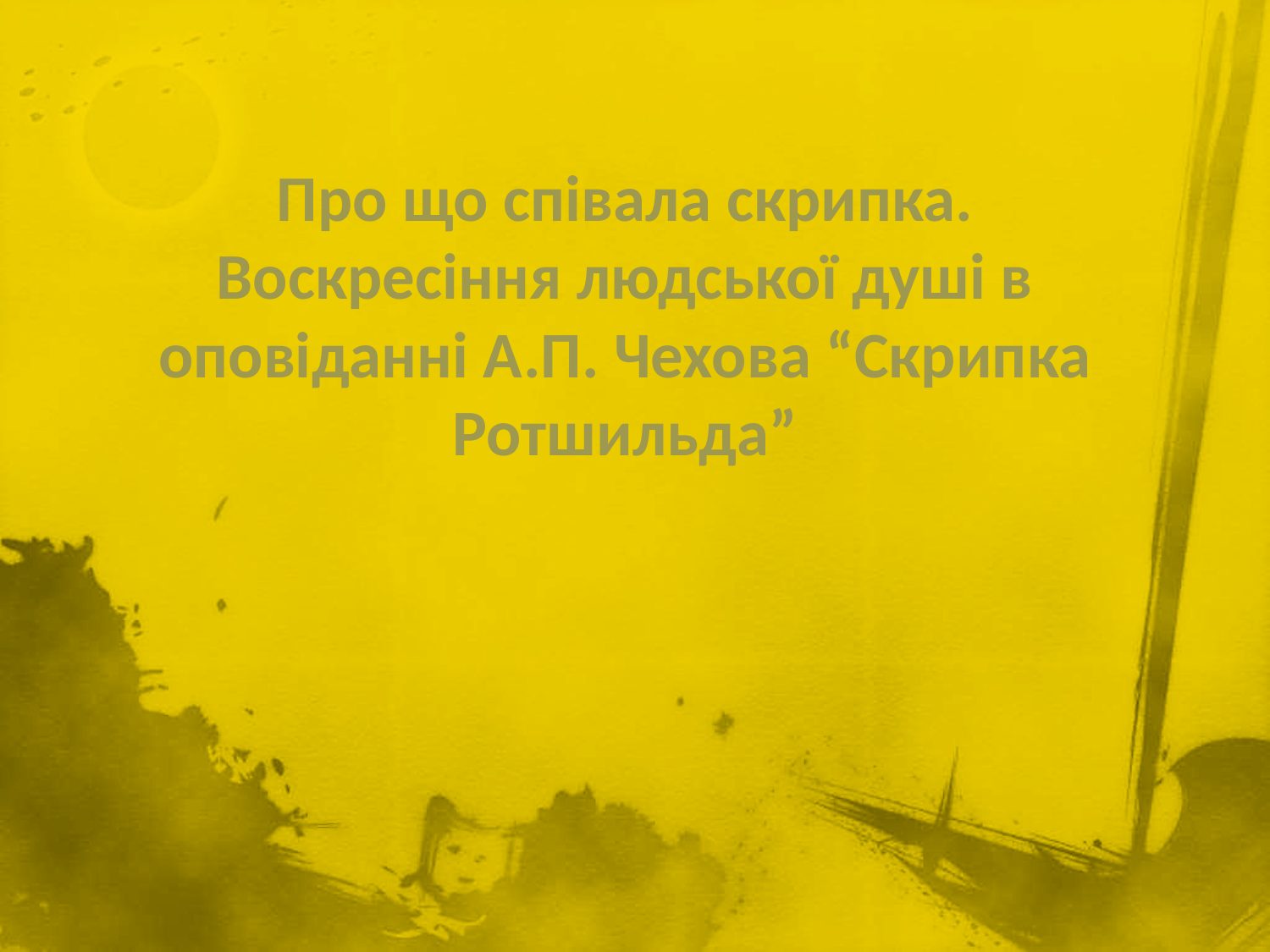

# Про що співала скрипка. Воскресіння людської душі в оповіданні А.П. Чехова “Скрипка Ротшильда”